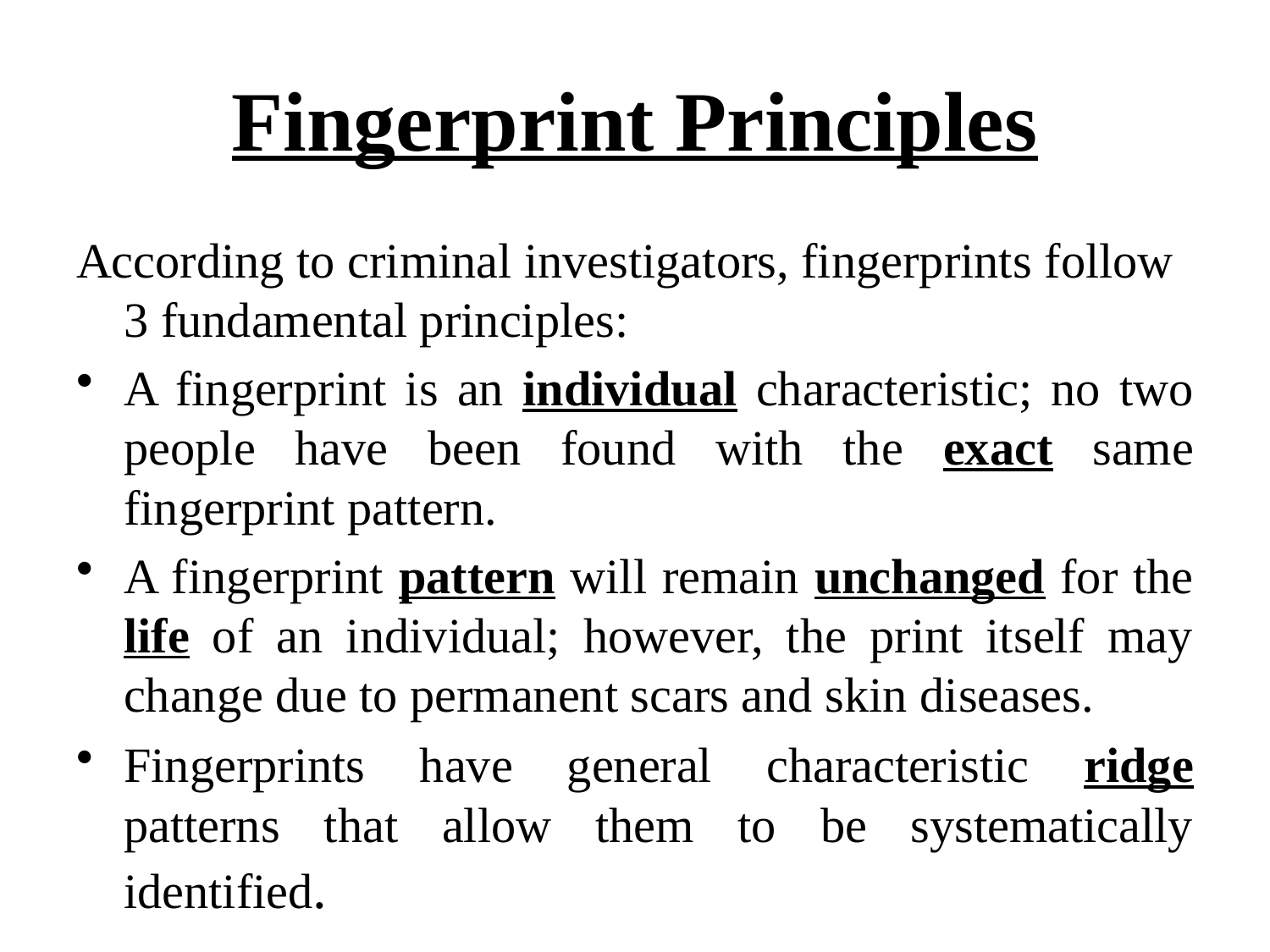

# Fingerprint Principles
According to criminal investigators, fingerprints follow 3 fundamental principles:
A fingerprint is an individual characteristic; no two people have been found with the exact same fingerprint pattern.
A fingerprint pattern will remain unchanged for the life of an individual; however, the print itself may change due to permanent scars and skin diseases.
Fingerprints have general characteristic ridge patterns that allow them to be systematically identified.